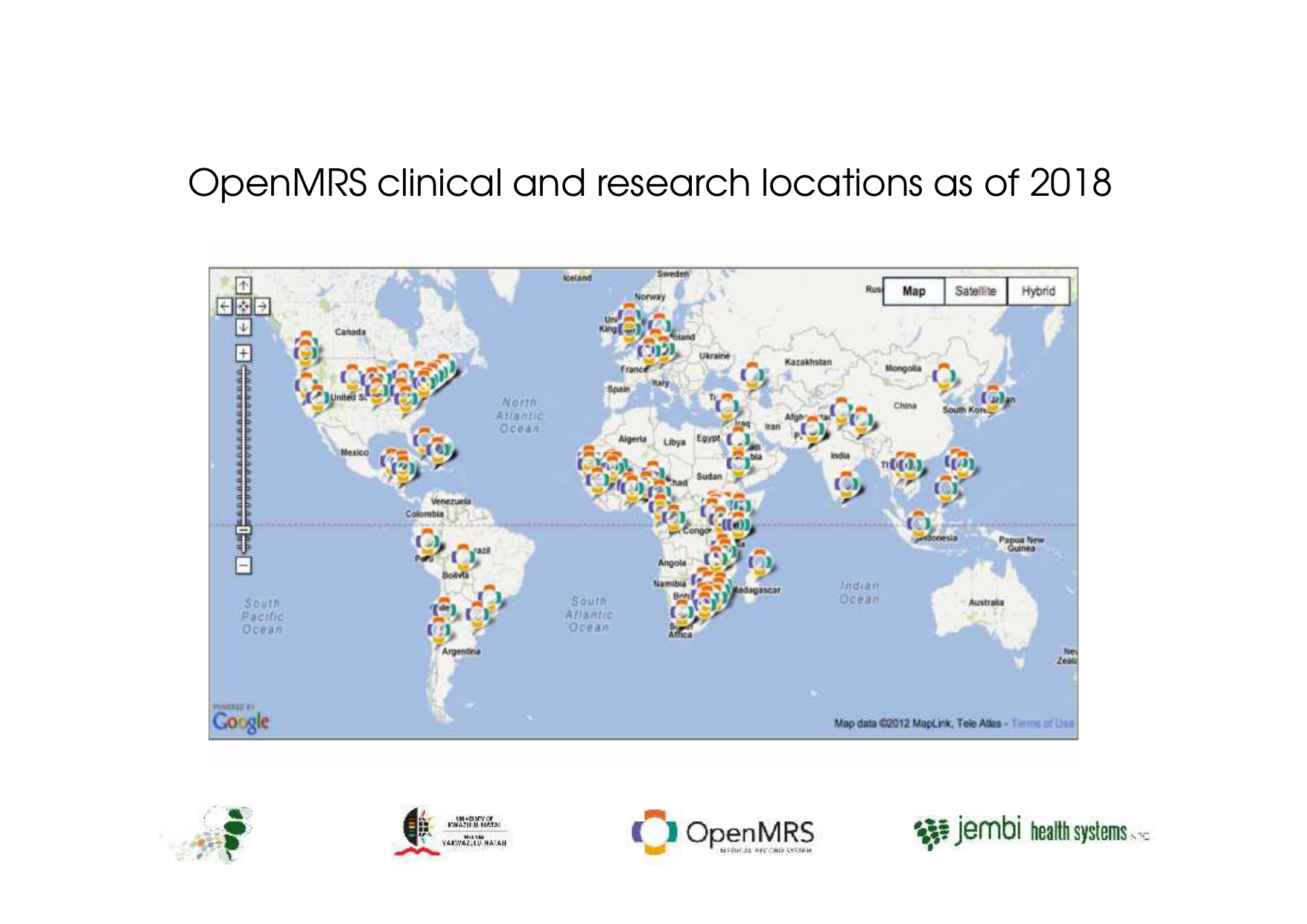

# OpenMRS clinical and research locations as of 2018